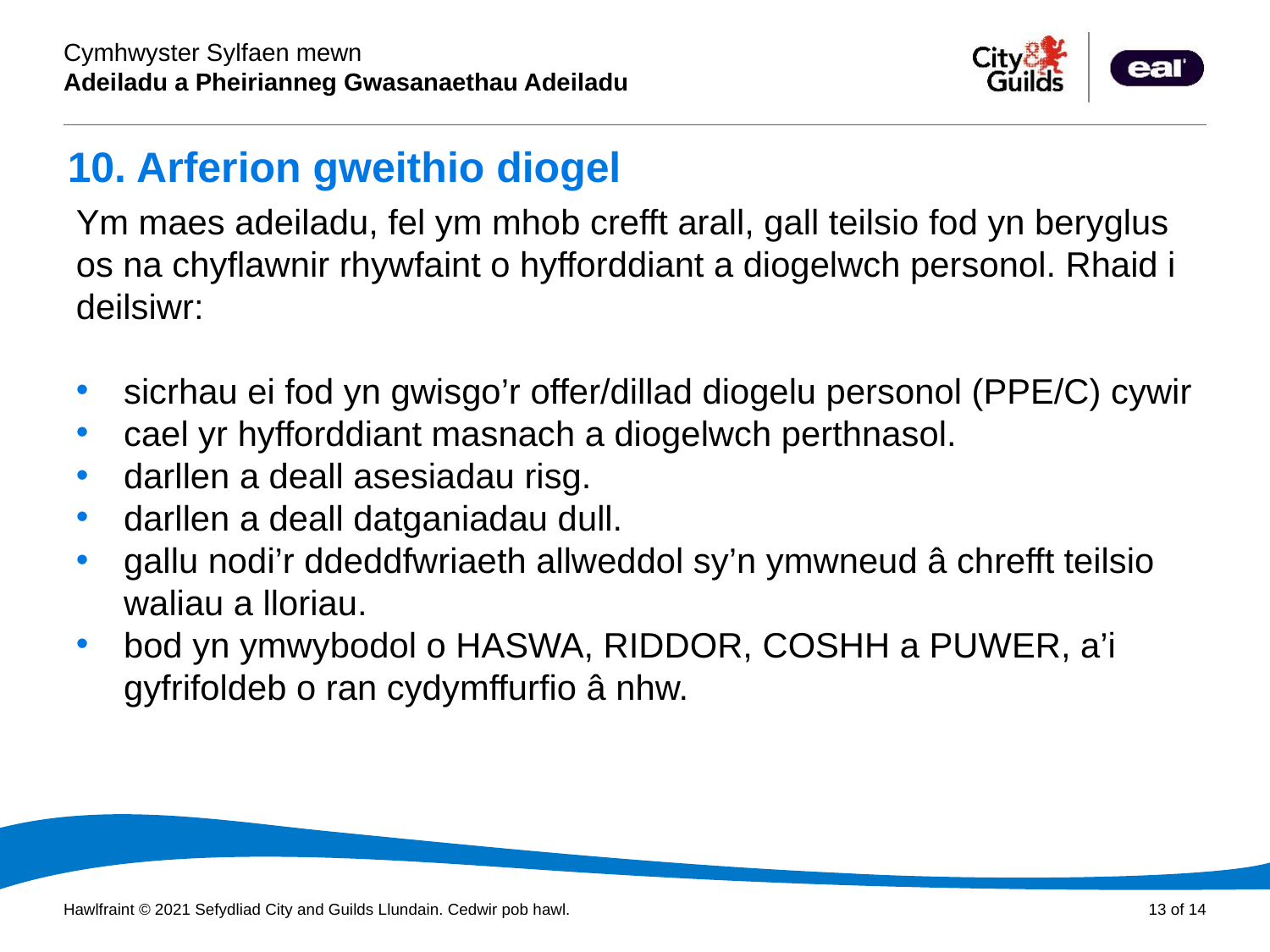

# 10. Arferion gweithio diogel
Ym maes adeiladu, fel ym mhob crefft arall, gall teilsio fod yn beryglus os na chyflawnir rhywfaint o hyfforddiant a diogelwch personol. Rhaid i deilsiwr:

sicrhau ei fod yn gwisgo’r offer/dillad diogelu personol (PPE/C) cywir
cael yr hyfforddiant masnach a diogelwch perthnasol.
darllen a deall asesiadau risg.
darllen a deall datganiadau dull.
gallu nodi’r ddeddfwriaeth allweddol sy’n ymwneud â chrefft teilsio waliau a lloriau.
bod yn ymwybodol o HASWA, RIDDOR, COSHH a PUWER, a’i gyfrifoldeb o ran cydymffurfio â nhw.